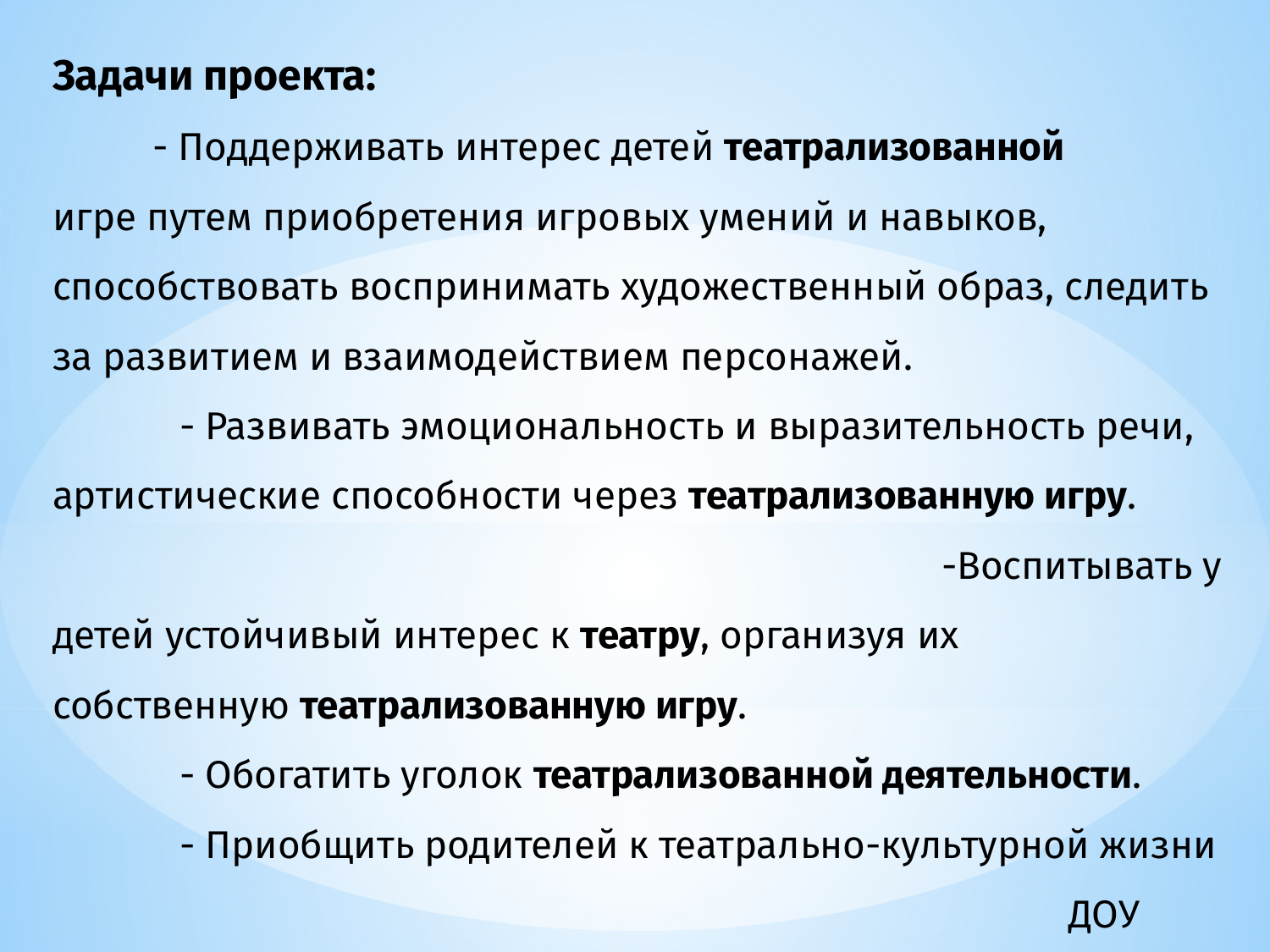

Задачи проекта:
           - Поддерживать интерес детей театрализованной
игре путем приобретения игровых умений и навыков, способствовать воспринимать художественный образ, следить за развитием и взаимодействием персонажей.
	- Развивать эмоциональность и выразительность речи, артистические способности через театрализованную игру.                                                                                           	-Воспитывать у детей устойчивый интерес к театру, организуя их собственную театрализованную игру.
	- Обогатить уголок театрализованной деятельности.
	- Приобщить родителей к театрально-культурной жизни 								ДОУ